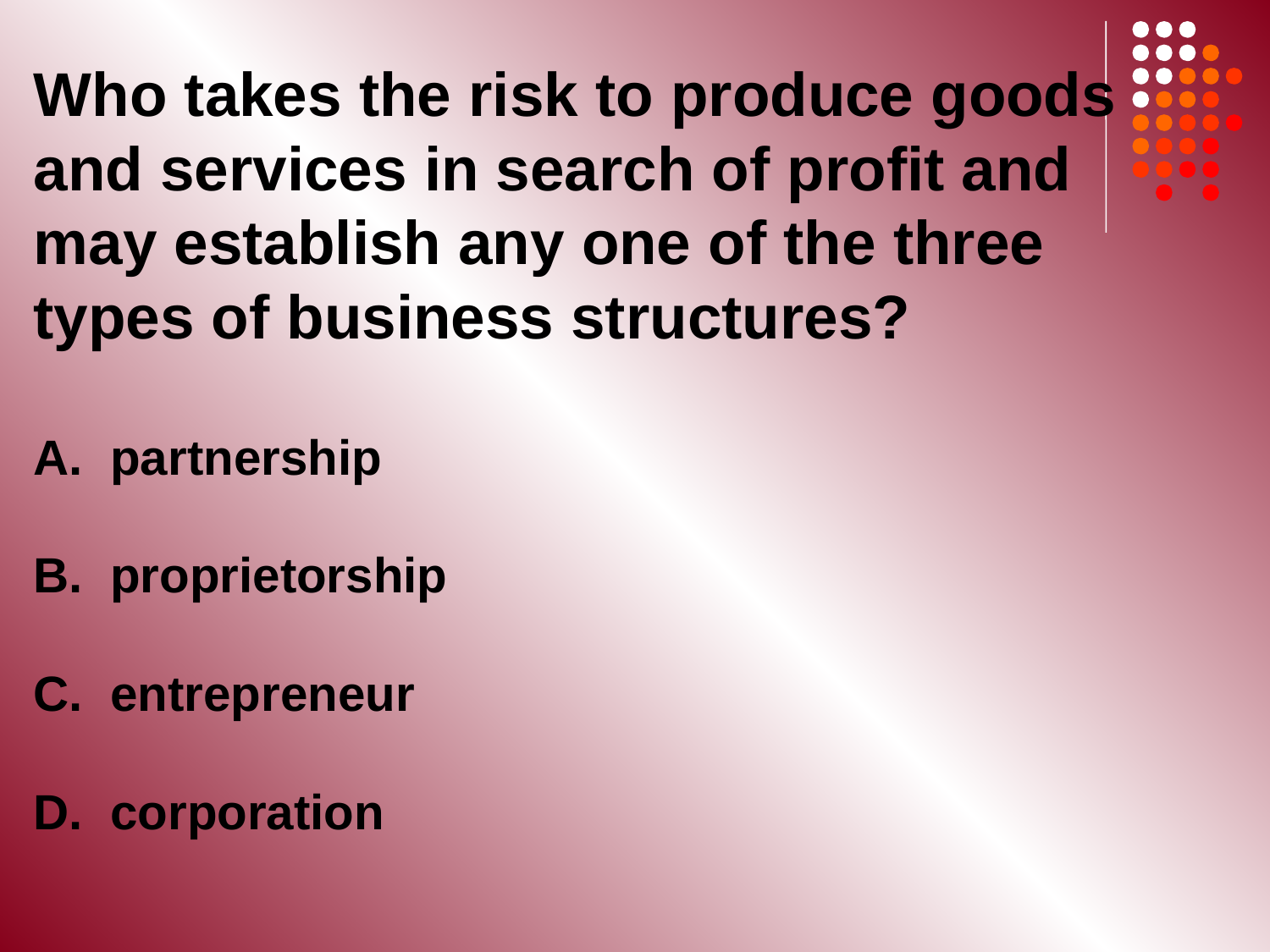

Who takes the risk to produce goods and services in search of profit and may establish any one of the three types of business structures?
A.  partnership
B.  proprietorship
C.  entrepreneur
D.  corporation